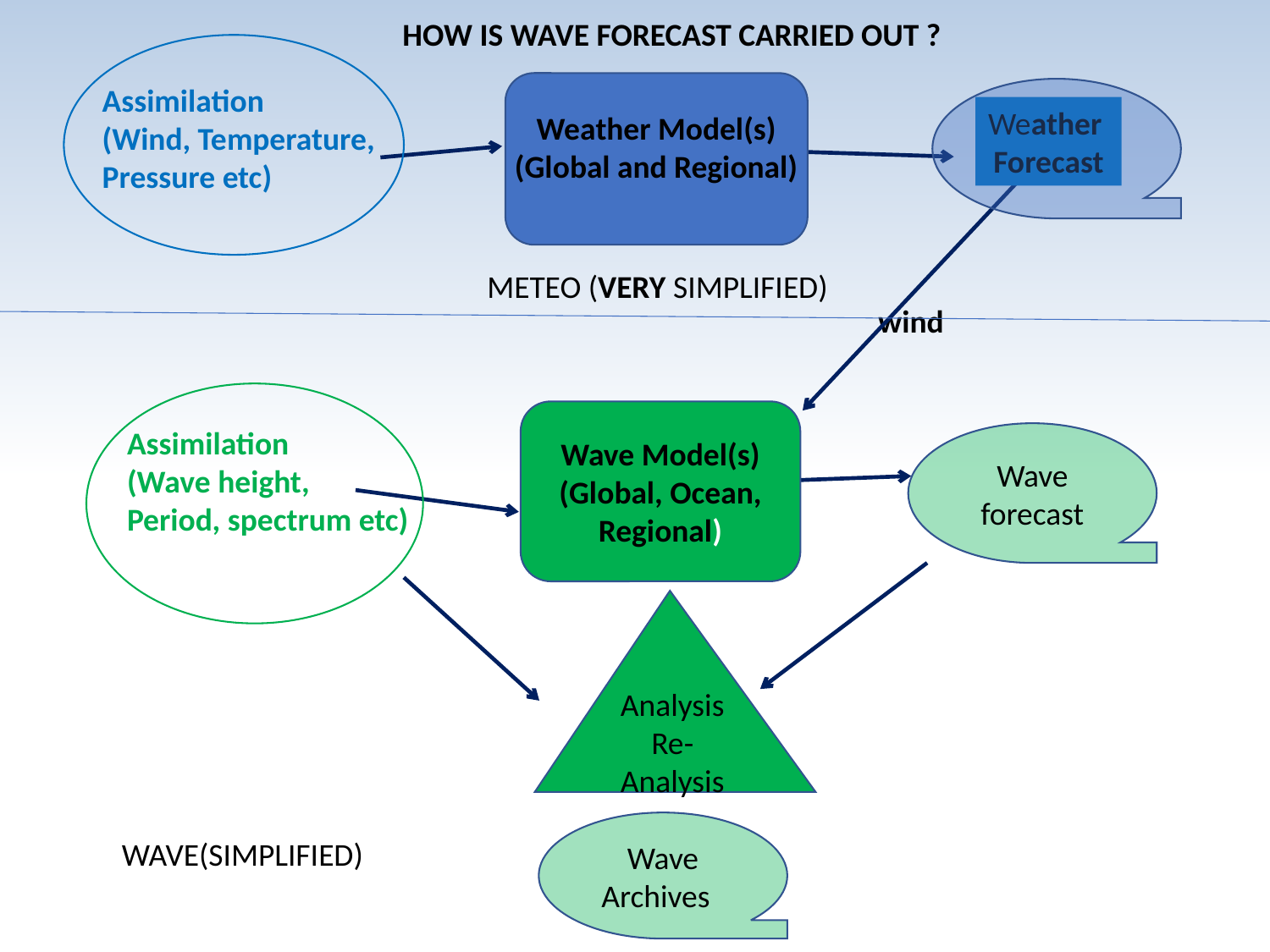

HOW IS WAVE FORECAST CARRIED OUT ?

Weather Model(s)
(Global and Regional)
Assimilation
(Wind, Temperature,
Pressure etc)

Weather
Forecast
METEO (VERY SIMPLIFIED)
wind

Wave Model(s)
(Global, Ocean, Regional)
Assimilation
(Wave height,
Period, spectrum etc)
Wave forecast
Analysis
Re-Analysis
Wave Archives
WAVE(SIMPLIFIED)